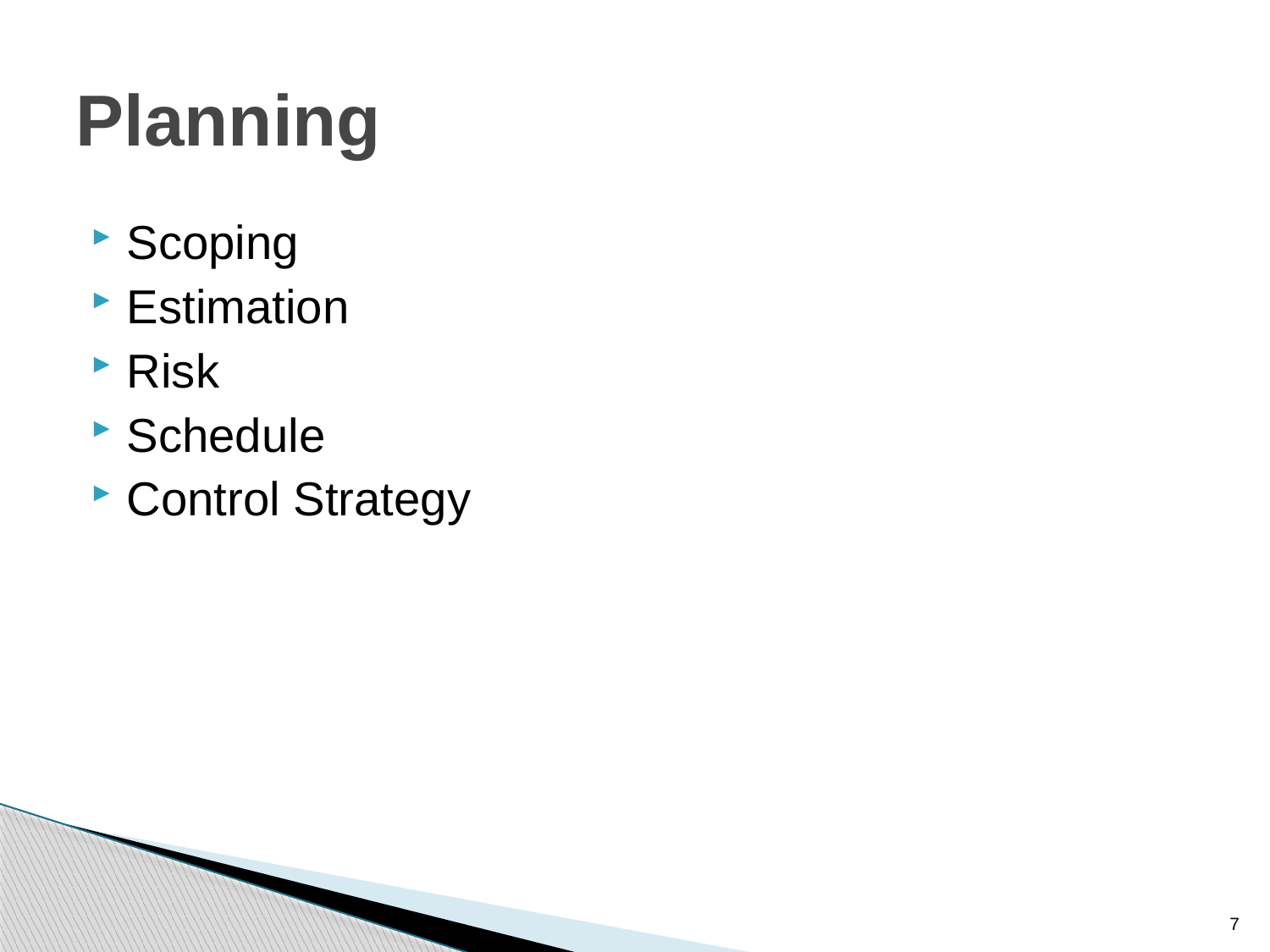

# Planning
Scoping
Estimation
Risk
Schedule
Control Strategy
7